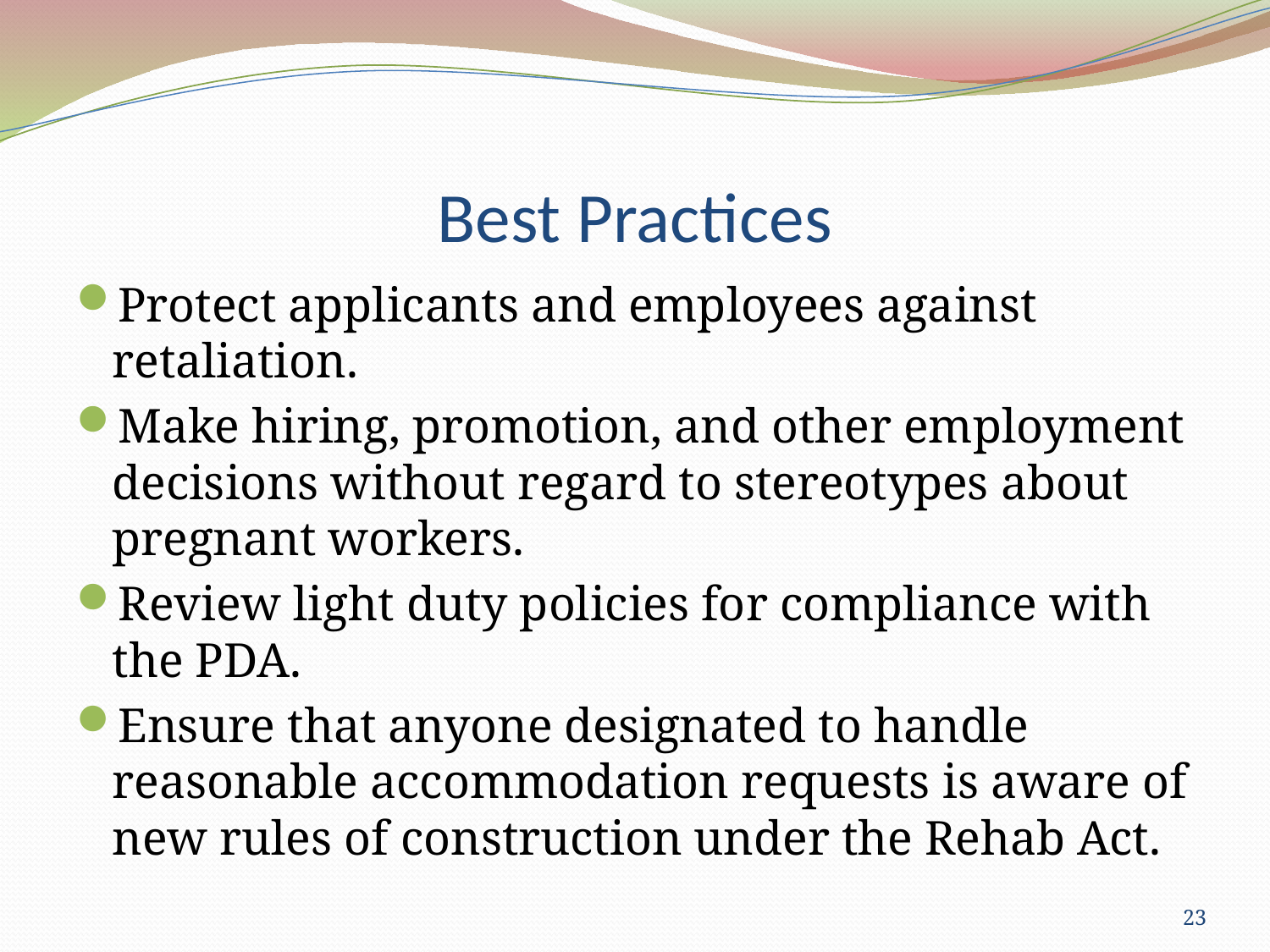

# Best Practices
Protect applicants and employees against retaliation.
Make hiring, promotion, and other employment decisions without regard to stereotypes about pregnant workers.
Review light duty policies for compliance with the PDA.
Ensure that anyone designated to handle reasonable accommodation requests is aware of new rules of construction under the Rehab Act.

23